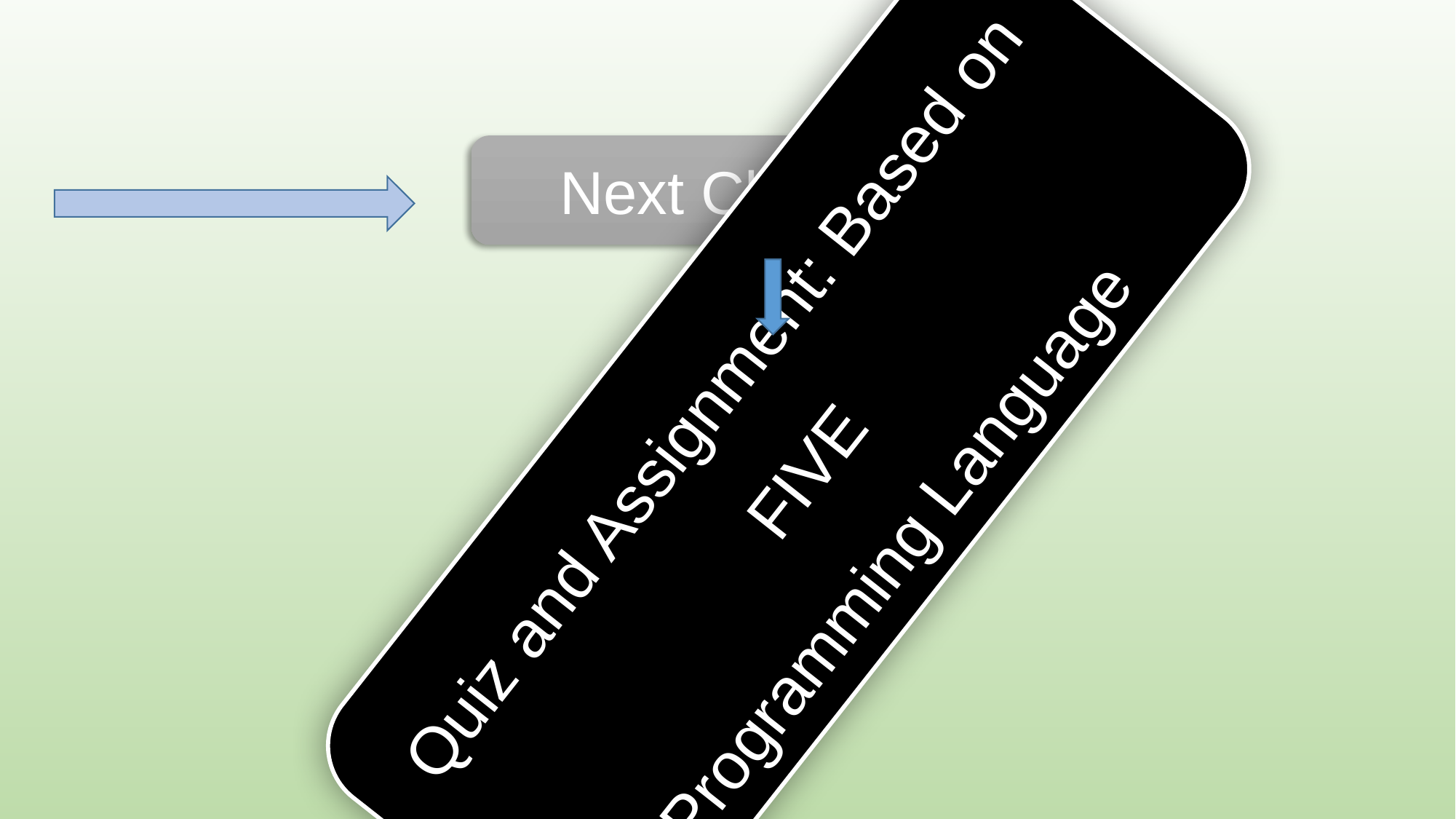

Next Chapter 10

Quiz and Assignment: Based on FIVE
Programming Language